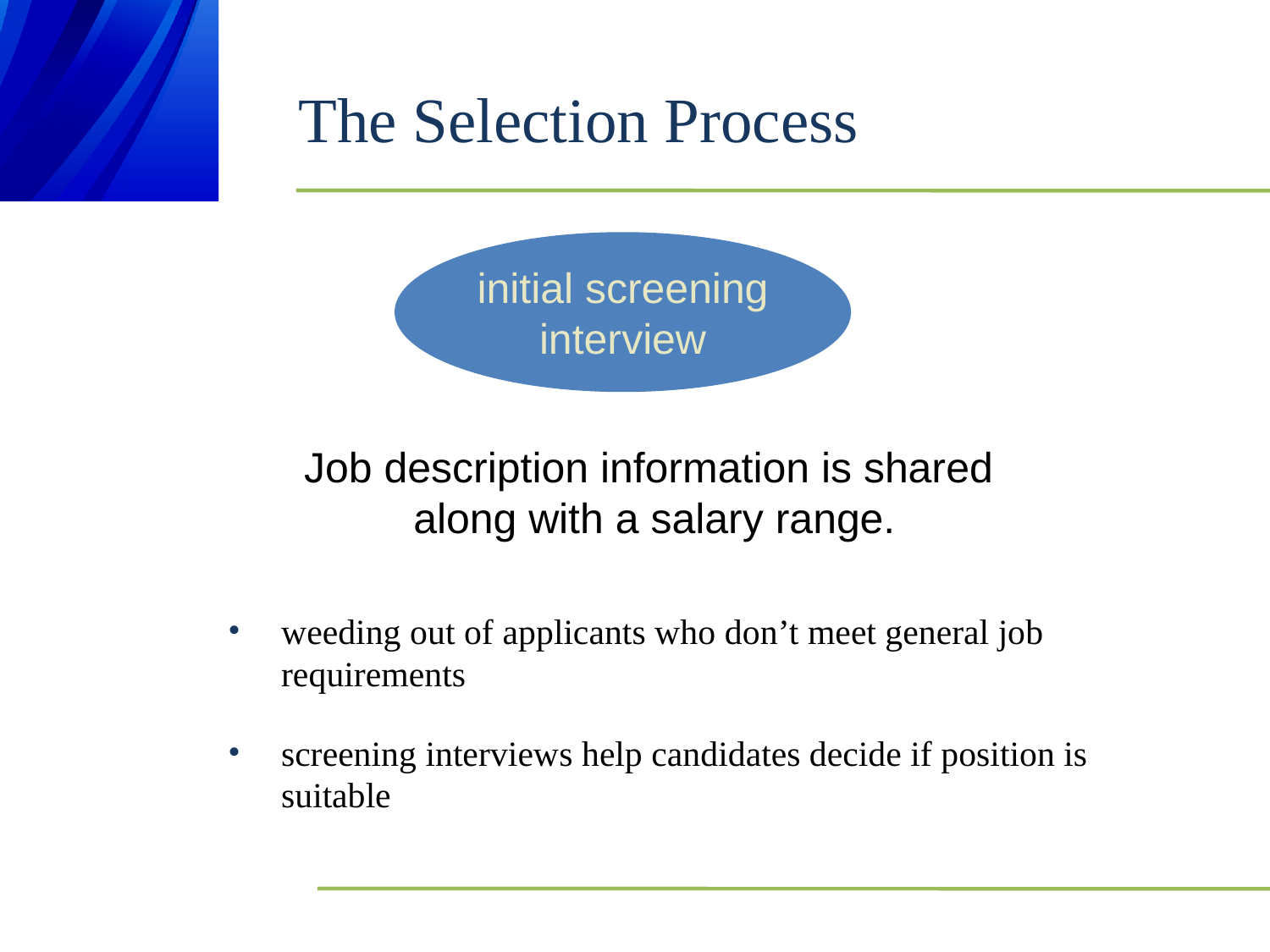

# The Selection Process
initial screening
interview
Job description information is shared
along with a salary range.
weeding out of applicants who don’t meet general job requirements

screening interviews help candidates decide if position is suitable